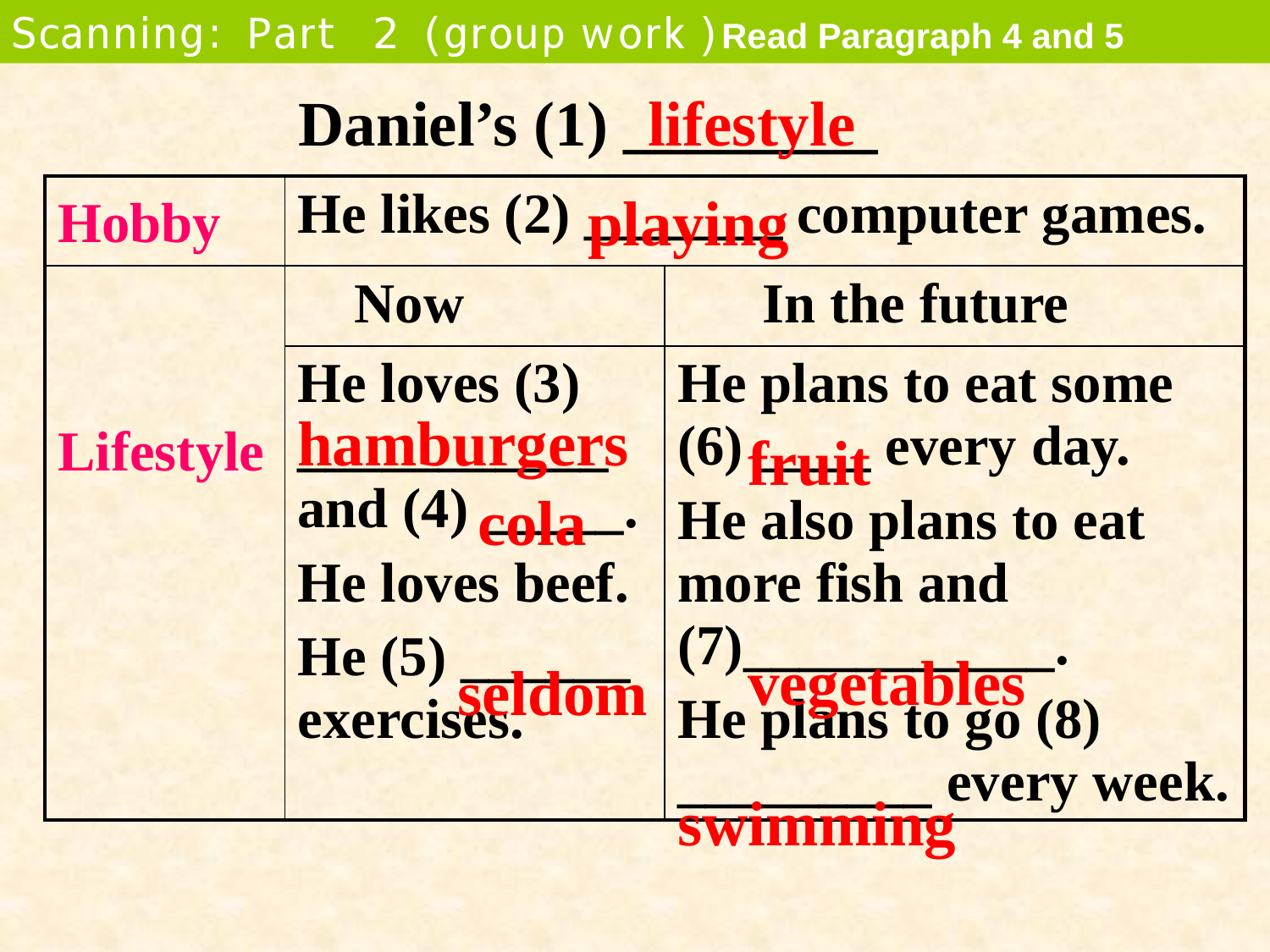

Scanning:  Part   2  (group work )Read Paragraph 4 and 5
Daniel’s (1) ________
lifestyle
| Hobby | He likes (2) \_\_\_\_\_\_\_ computer games. |  |
| --- | --- | --- |
| Lifestyle | Now | In the future |
|  | He loves (3) \_\_\_\_\_\_\_\_\_\_\_ and (4) \_\_\_\_\_. He loves beef. He (5) \_\_\_\_\_\_ exercises. | He plans to eat some (6) \_\_\_\_ every day. He also plans to eat more fish and (7)\_\_\_\_\_\_\_\_\_\_\_. He plans to go (8) \_\_\_\_\_\_\_\_\_ every week. |
playing
hamburgers
fruit
cola
vegetables
seldom
swimming